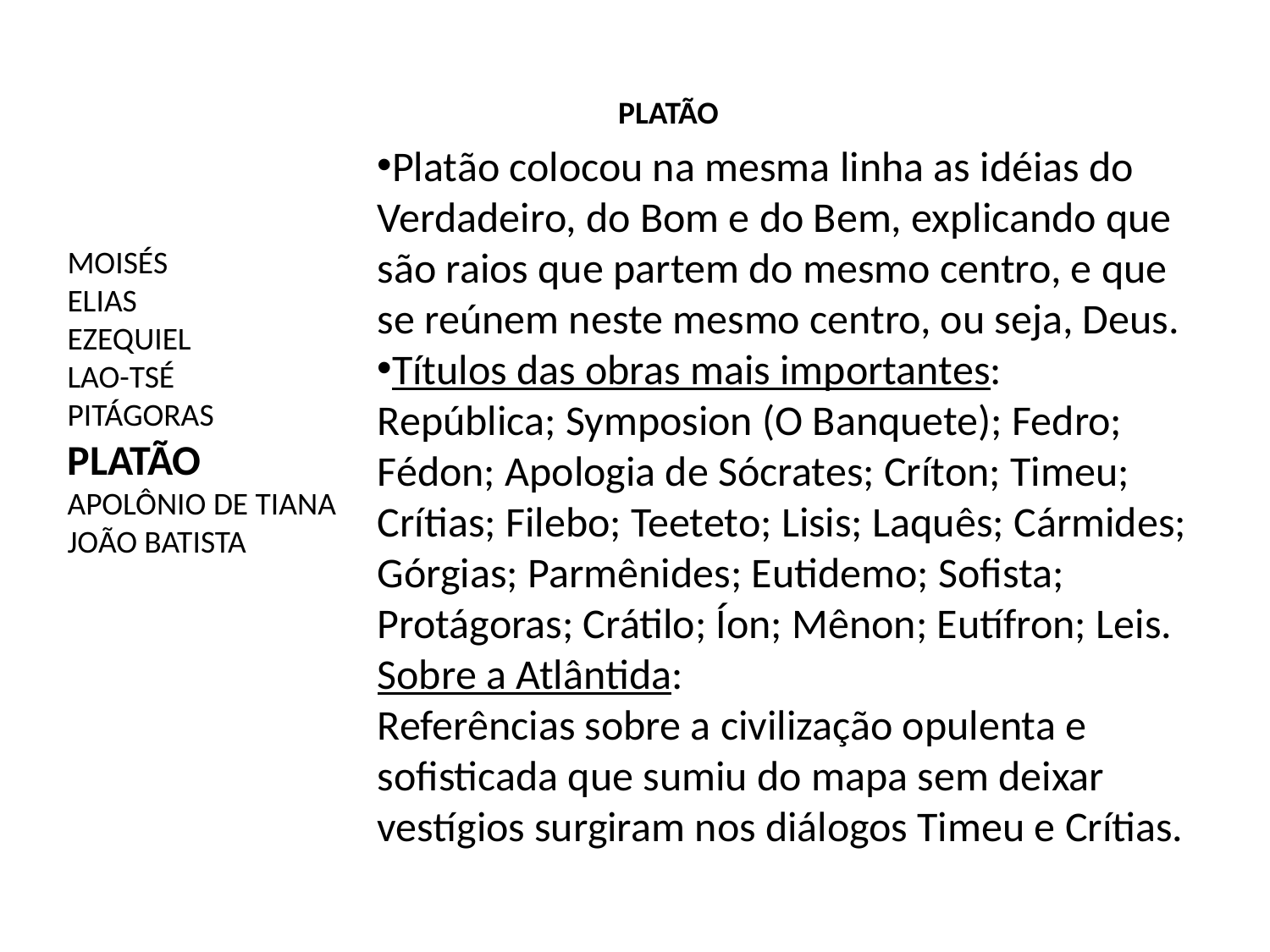

PLATÃO
Platão colocou na mesma linha as idéias do Verdadeiro, do Bom e do Bem, explicando que são raios que partem do mesmo centro, e que se reúnem neste mesmo centro, ou seja, Deus.
Títulos das obras mais importantes:
República; Symposion (O Banquete); Fedro; Fédon; Apologia de Sócrates; Críton; Timeu; Crítias; Filebo; Teeteto; Lisis; Laquês; Cármides; Górgias; Parmênides; Eutidemo; Sofista; Protágoras; Crátilo; Íon; Mênon; Eutífron; Leis.
Sobre a Atlântida:
Referências sobre a civilização opulenta e sofisticada que sumiu do mapa sem deixar vestígios surgiram nos diálogos Timeu e Crítias.
MOISÉS
ELIAS
EZEQUIEL
LAO-TSÉ
PITÁGORAS
PLATÃO
APOLÔNIO DE TIANA
JOÃO BATISTA